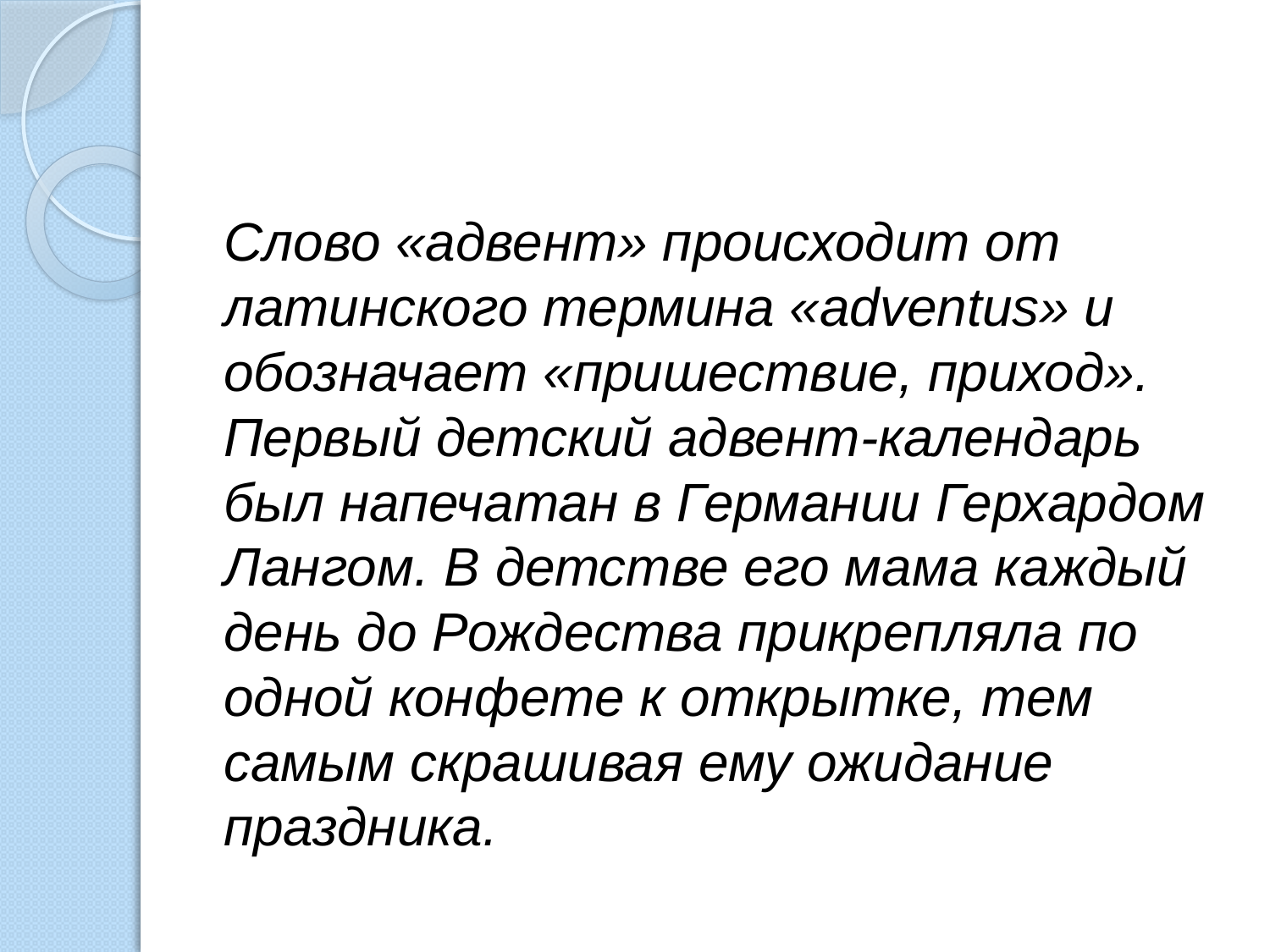

#
Слово «адвент» происходит от латинского термина «adventus» и обозначает «пришествие, приход». Первый детский адвент-календарь был напечатан в Германии Герхардом Лангом. В детстве его мама каждый день до Рождества прикрепляла по одной конфете к открытке, тем самым скрашивая ему ожидание праздника.